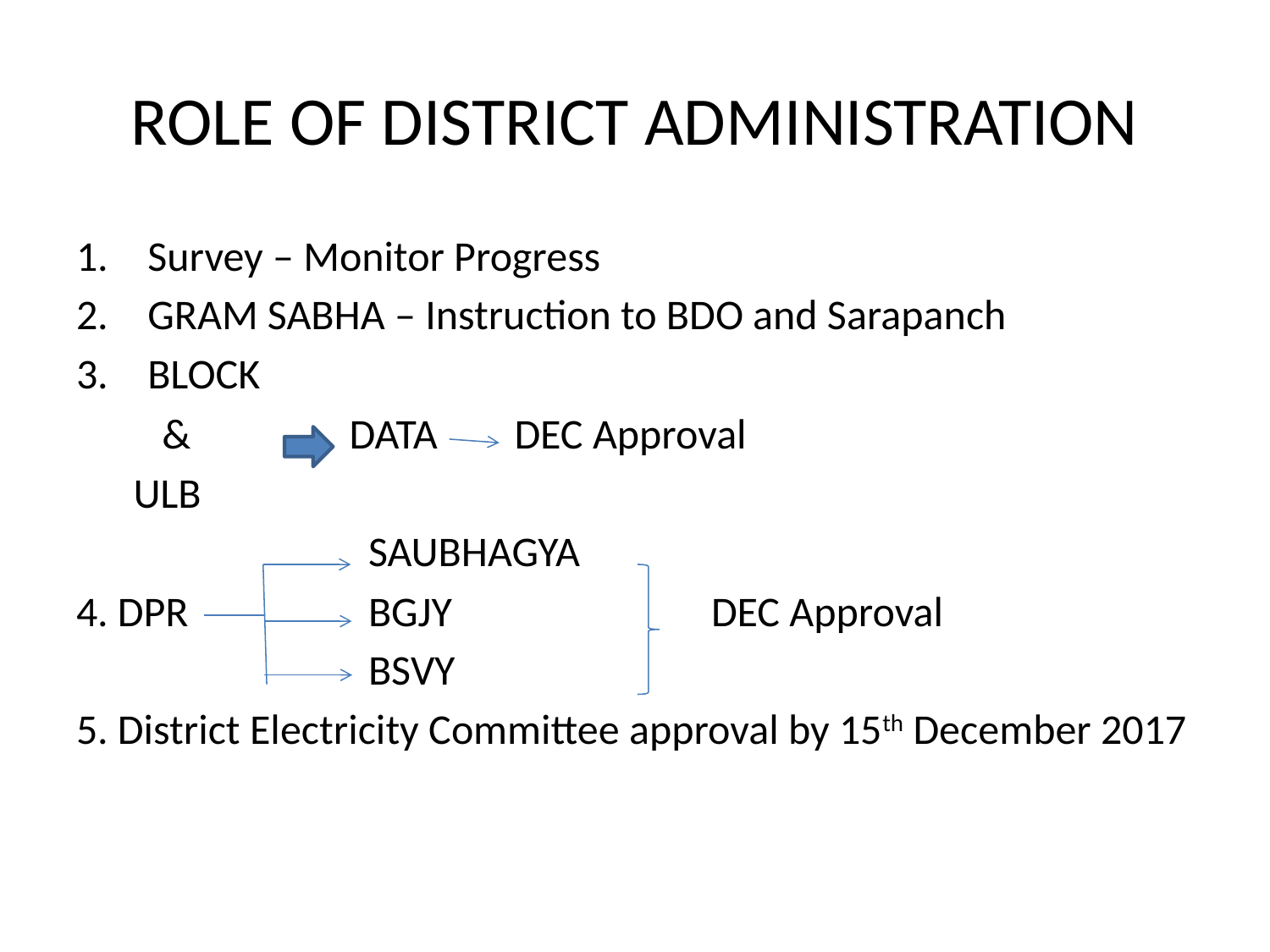

# ROLE OF DISTRICT ADMINISTRATION
Survey – Monitor Progress
GRAM SABHA – Instruction to BDO and Sarapanch
BLOCK
         &		  DATA	      DEC Approval
      ULB
		    SAUBHAGYA
4. DPR 		    BGJY			DEC Approval
		    BSVY
5. District Electricity Committee approval by 15th December 2017